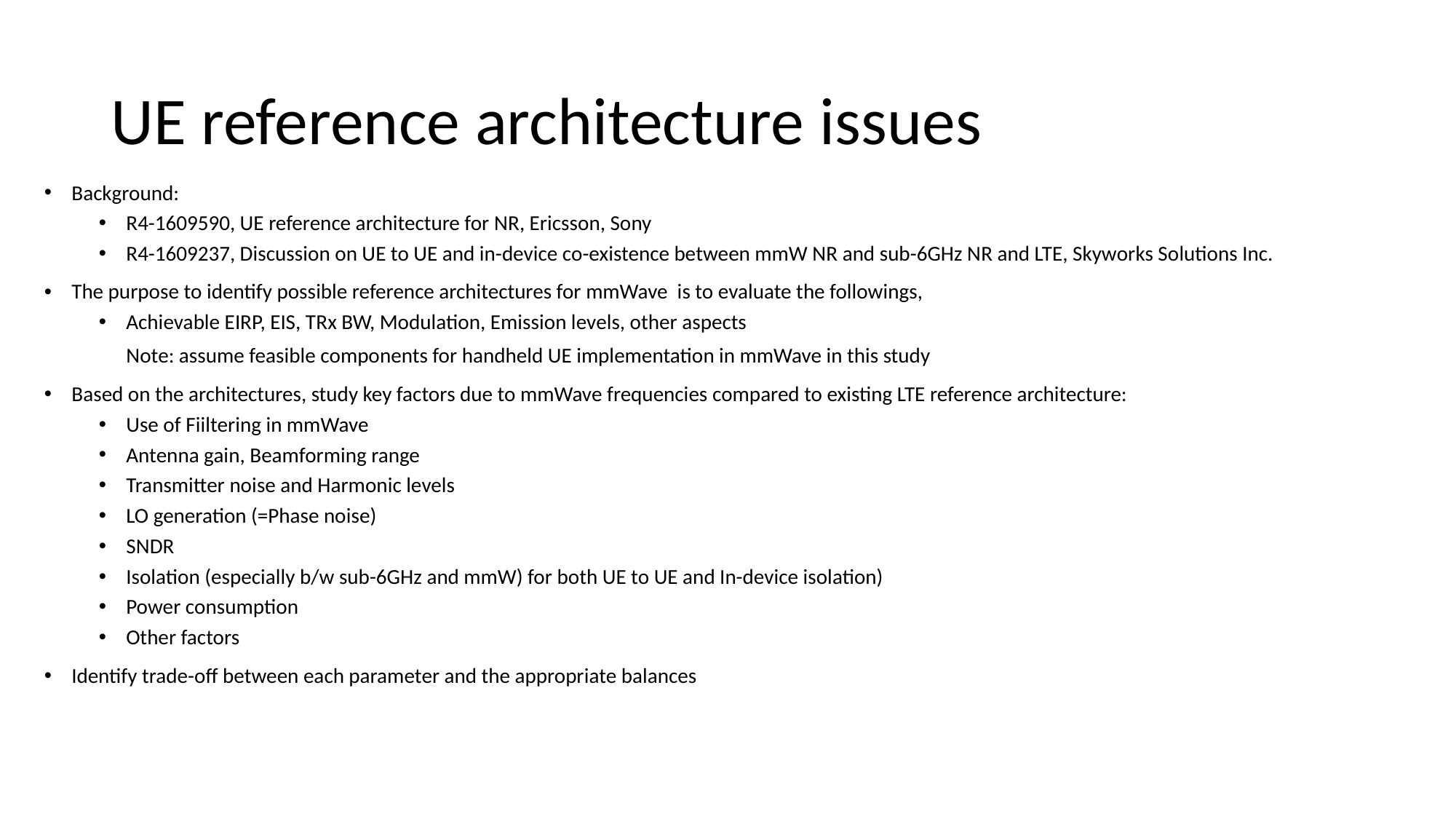

# UE reference architecture issues
Background:
R4-1609590, UE reference architecture for NR, Ericsson, Sony
R4-1609237, Discussion on UE to UE and in-device co-existence between mmW NR and sub-6GHz NR and LTE, Skyworks Solutions Inc.
The purpose to identify possible reference architectures for mmWave  is to evaluate the followings,
Achievable EIRP, EIS, TRx BW, Modulation, Emission levels, other aspects
     Note: assume feasible components for handheld UE implementation in mmWave in this study
Based on the architectures, study key factors due to mmWave frequencies compared to existing LTE reference architecture:
Use of Fiiltering in mmWave
Antenna gain, Beamforming range
Transmitter noise and Harmonic levels
LO generation (=Phase noise)
SNDR
Isolation (especially b/w sub-6GHz and mmW) for both UE to UE and In-device isolation)
Power consumption
Other factors
Identify trade-off between each parameter and the appropriate balances